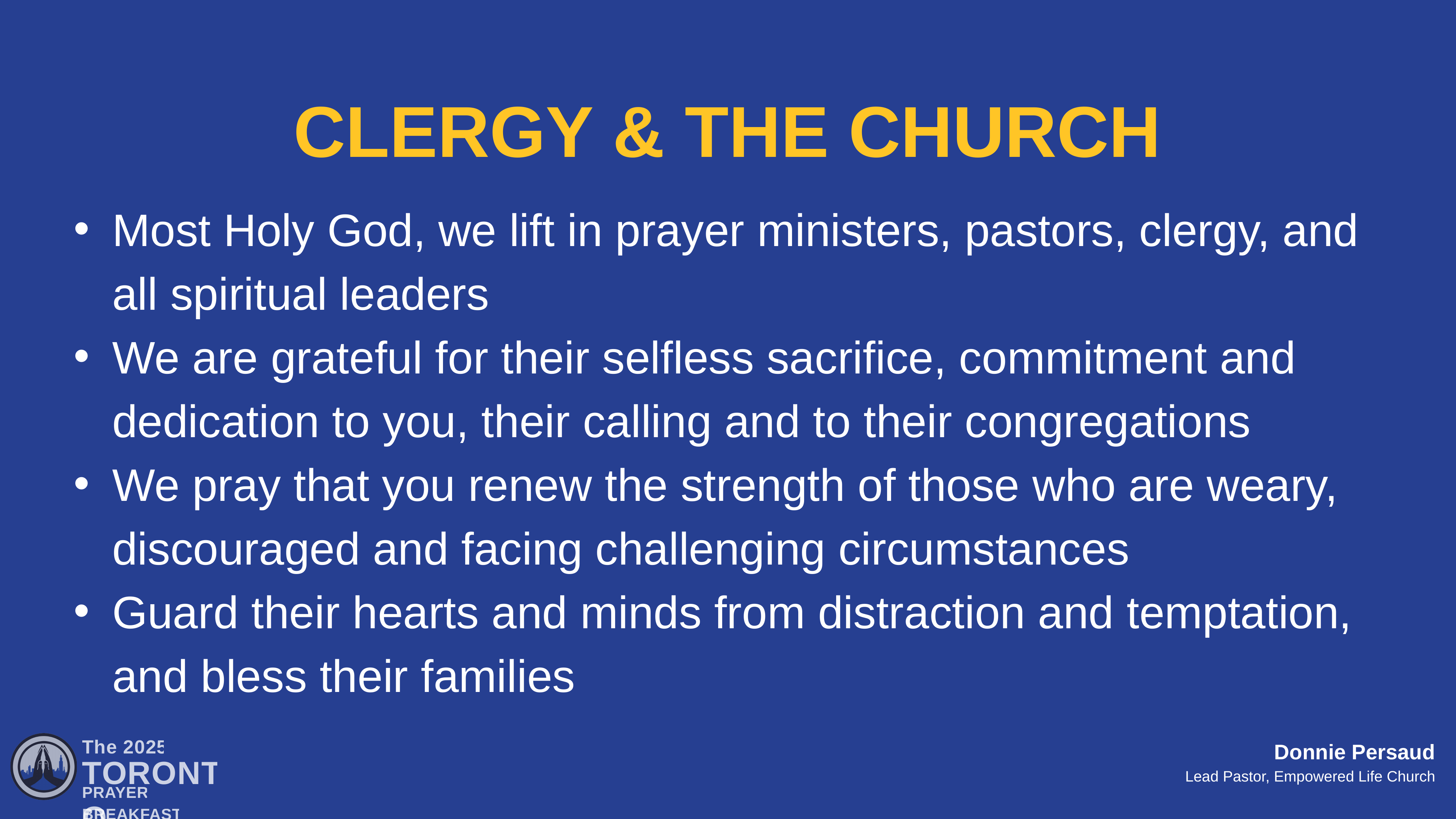

CLERGY & THE CHURCH
Most Holy God, we lift in prayer ministers, pastors, clergy, and all spiritual leaders
We are grateful for their selfless sacrifice, commitment and dedication to you, their calling and to their congregations
We pray that you renew the strength of those who are weary, discouraged and facing challenging circumstances
Guard their hearts and minds from distraction and temptation, and bless their families

The 2025
TORONTO
PRAYER BREAKFAST
Donnie Persaud
Lead Pastor, Empowered Life Church